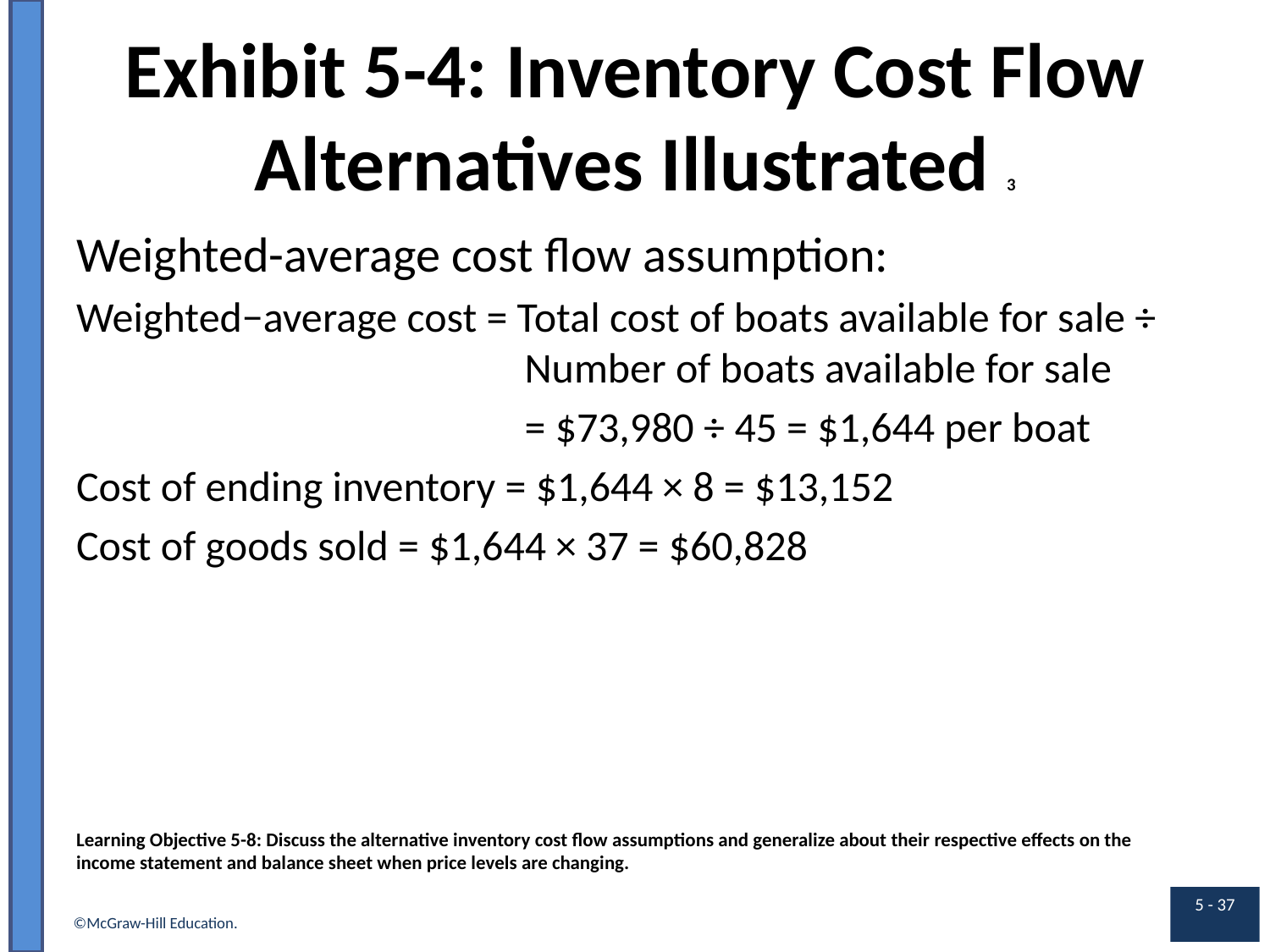

# Exhibit 5-4: Inventory Cost Flow Alternatives Illustrated 3
Weighted-average cost flow assumption:
Weighted−average cost = Total cost of boats available for sale ÷ Number of boats available for sale
= $73,980 ÷ 45 = $1,644 per boat
Cost of ending inventory = $1,644 × 8 = $13,152
Cost of goods sold = $1,644 × 37 = $60,828
Learning Objective 5-8: Discuss the alternative inventory cost flow assumptions and generalize about their respective effects on the income statement and balance sheet when price levels are changing.